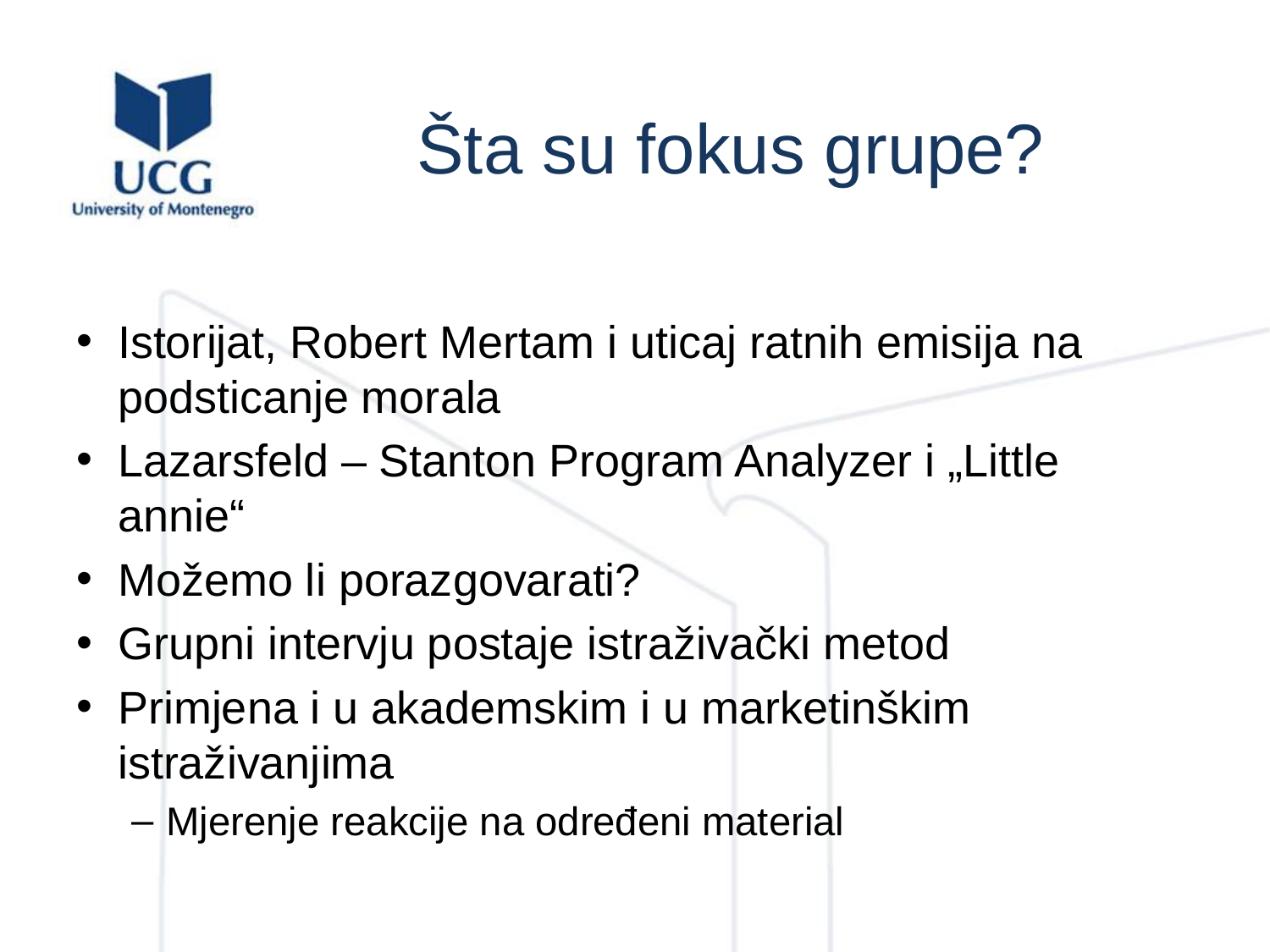

# Šta su fokus grupe?
Istorijat, Robert Mertam i uticaj ratnih emisija na podsticanje morala
Lazarsfeld – Stanton Program Analyzer i „Little annie“
Možemo li porazgovarati?
Grupni intervju postaje istraživački metod
Primjena i u akademskim i u marketinškim istraživanjima
Mjerenje reakcije na određeni material